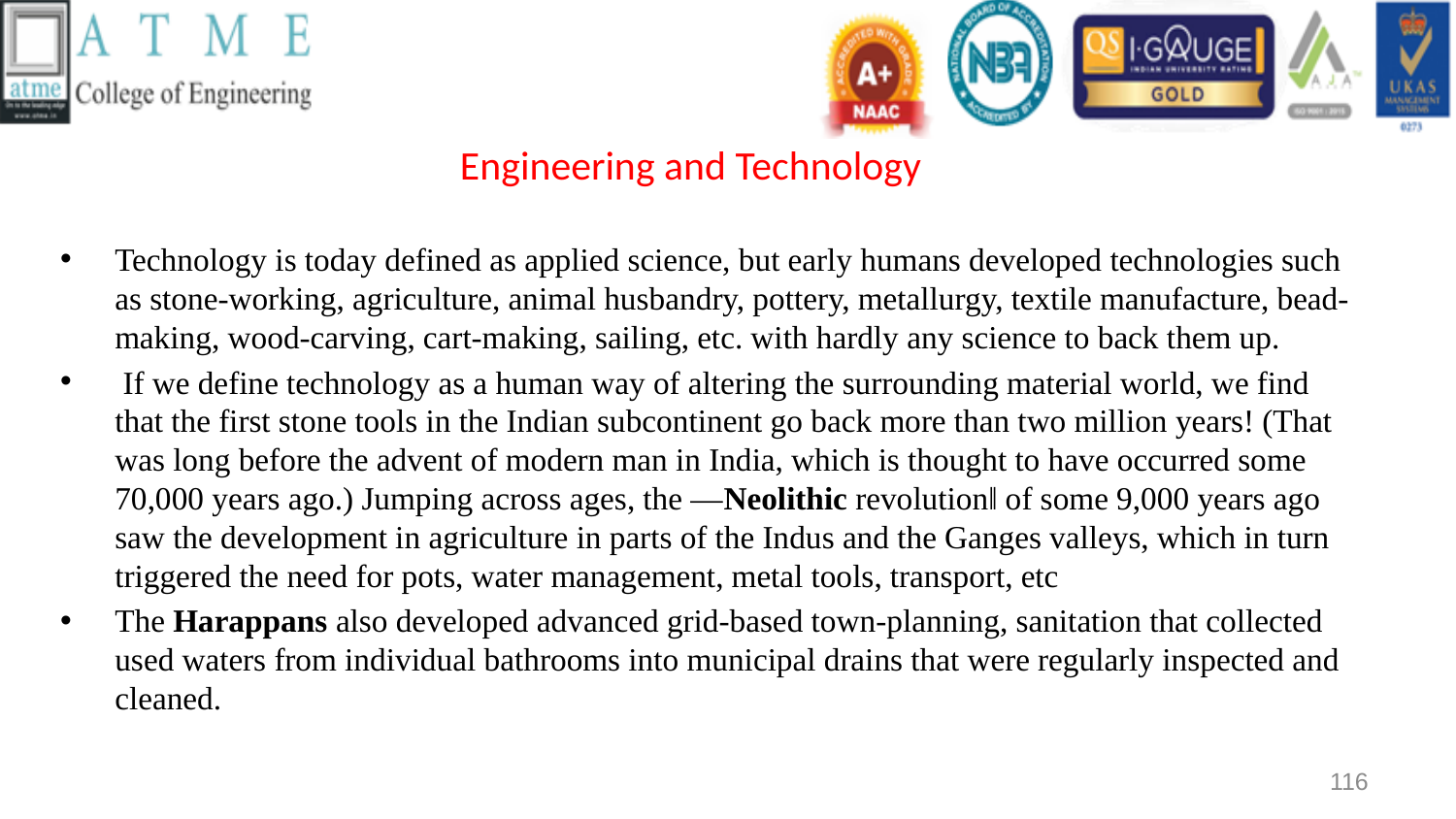

# Engineering and Technology
Technology is today defined as applied science, but early humans developed technologies such as stone-working, agriculture, animal husbandry, pottery, metallurgy, textile manufacture, bead-making, wood-carving, cart-making, sailing, etc. with hardly any science to back them up.
 If we define technology as a human way of altering the surrounding material world, we find that the first stone tools in the Indian subcontinent go back more than two million years! (That was long before the advent of modern man in India, which is thought to have occurred some 70,000 years ago.) Jumping across ages, the ―Neolithic revolution‖ of some 9,000 years ago saw the development in agriculture in parts of the Indus and the Ganges valleys, which in turn triggered the need for pots, water management, metal tools, transport, etc
The Harappans also developed advanced grid-based town-planning, sanitation that collected used waters from individual bathrooms into municipal drains that were regularly inspected and cleaned.
116